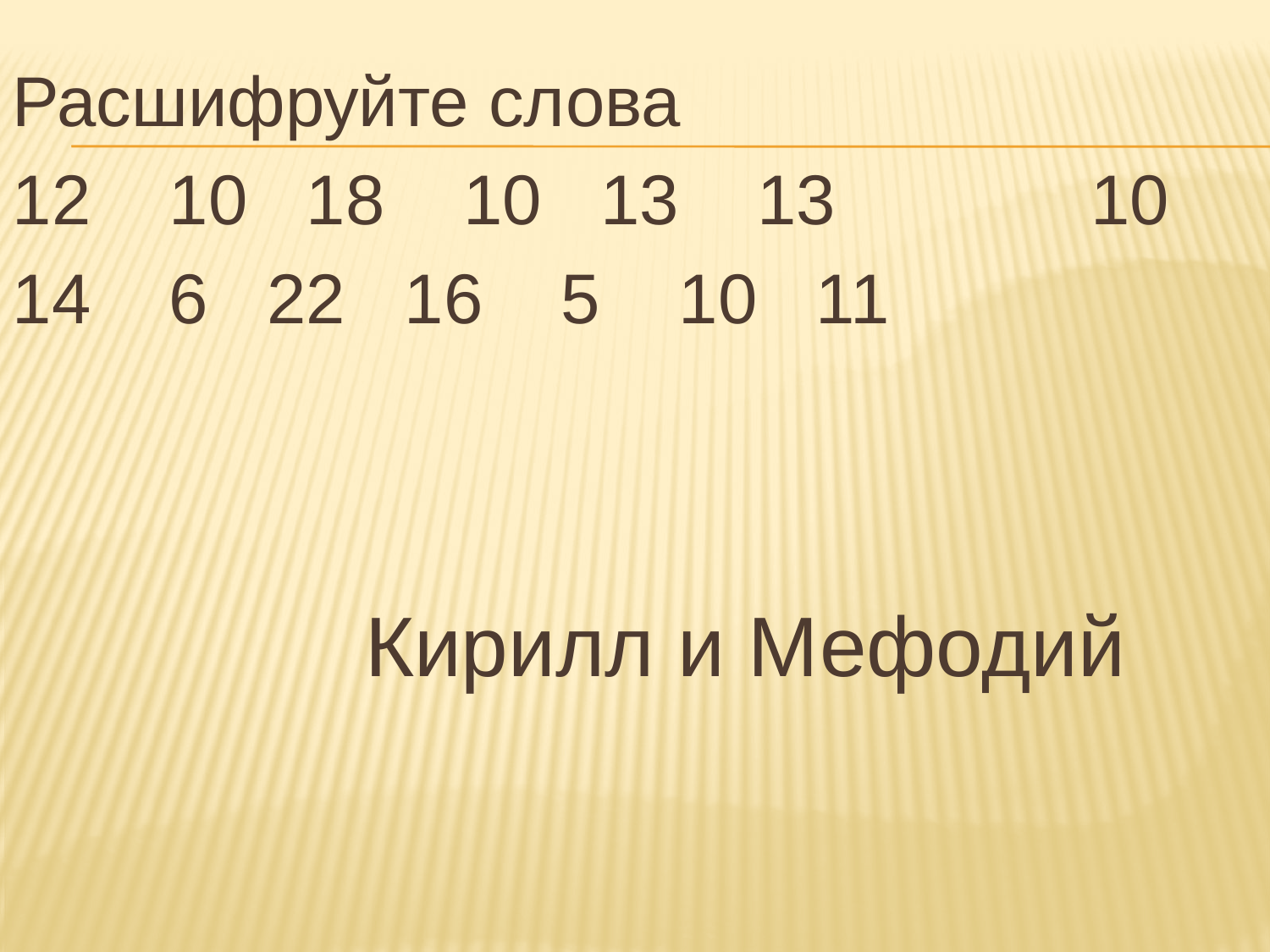

Расшифруйте слова
12    10   18    10   13    13             10
14    6   22   16    5    10   11

               Кирилл и Мефодий